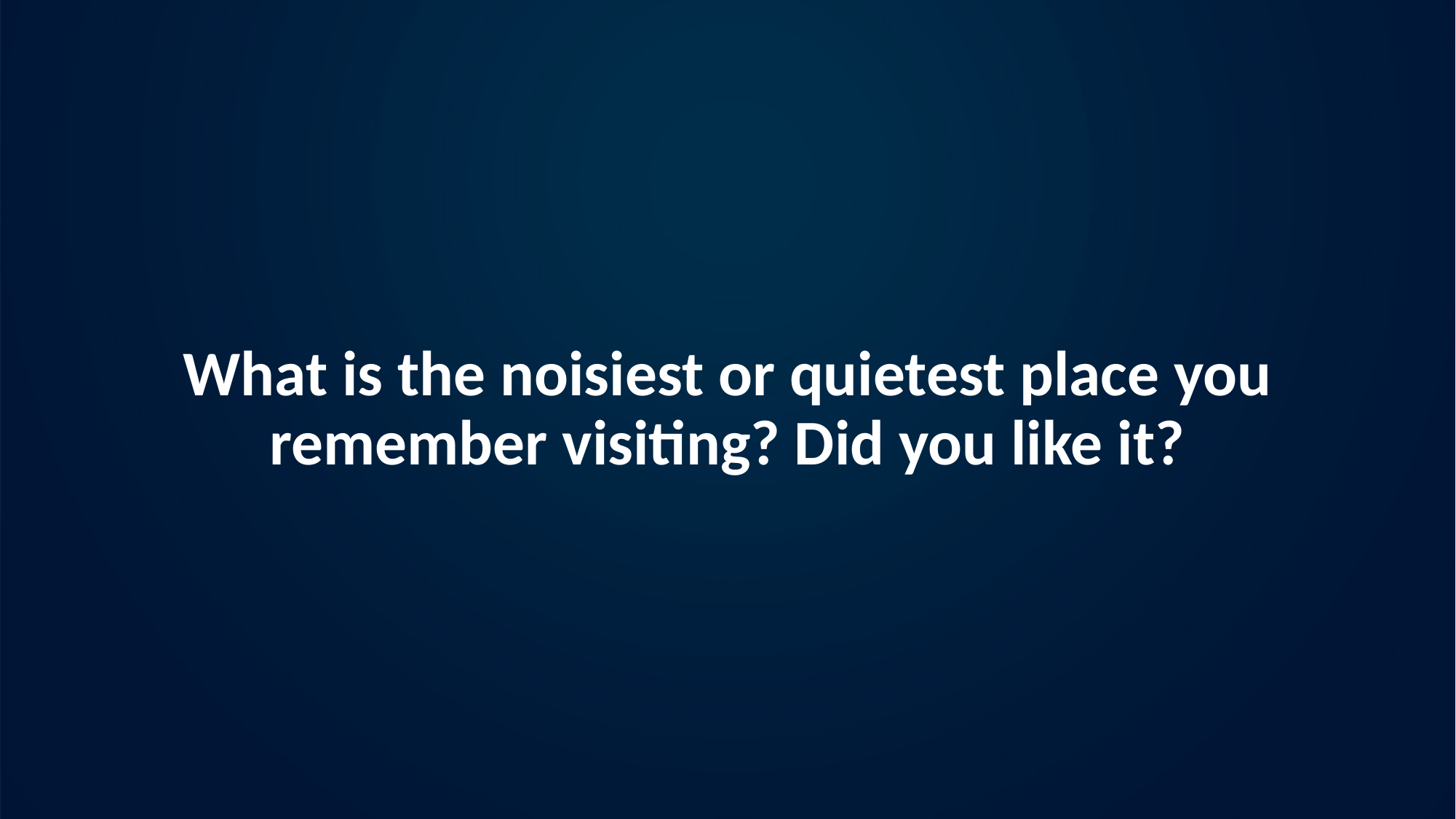

# What is the noisiest or quietest place you remember visiting? Did you like it?